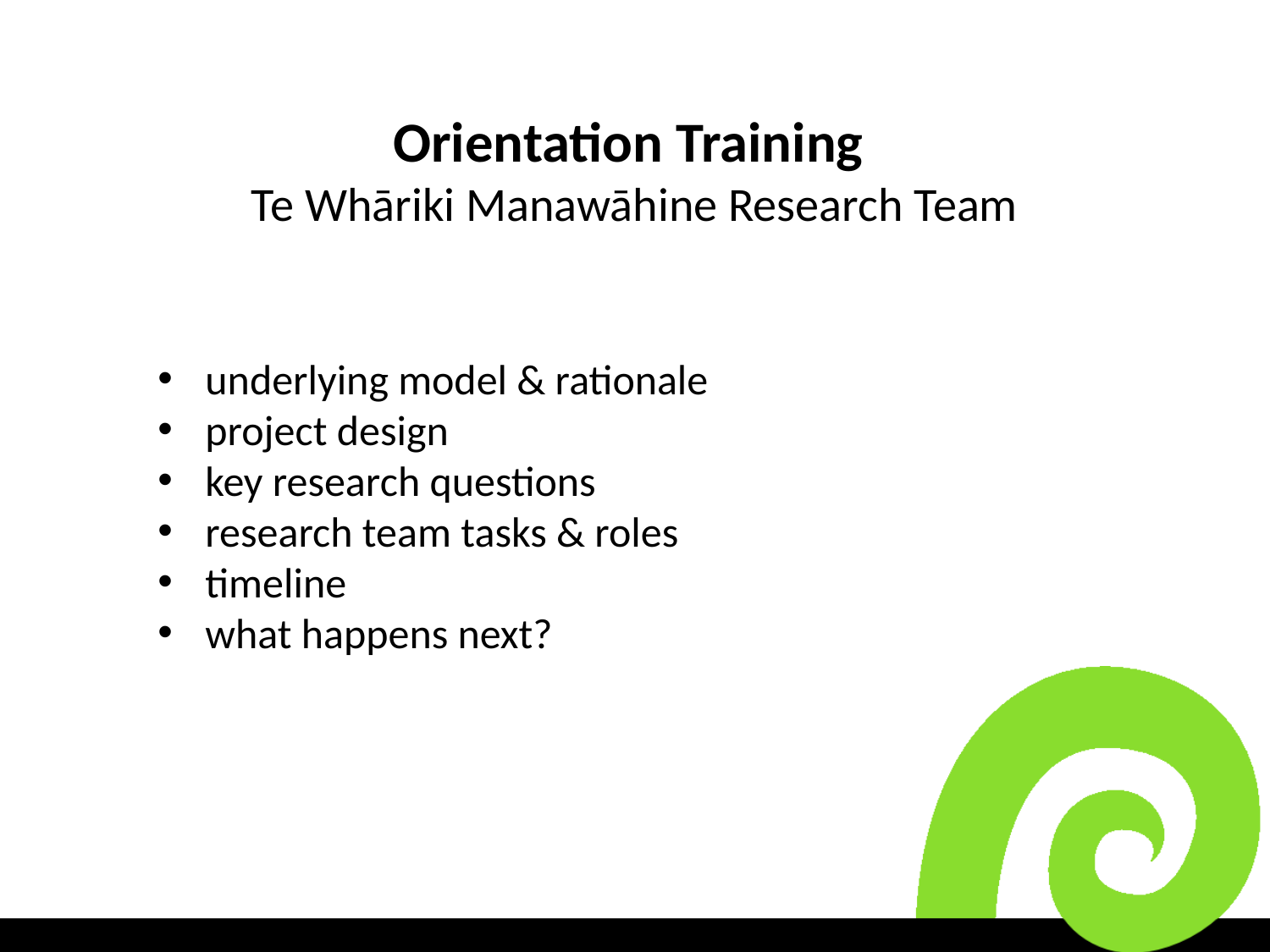

# Orientation Training Te Whāriki Manawāhine Research Team
underlying model & rationale
project design
key research questions
research team tasks & roles
timeline
what happens next?